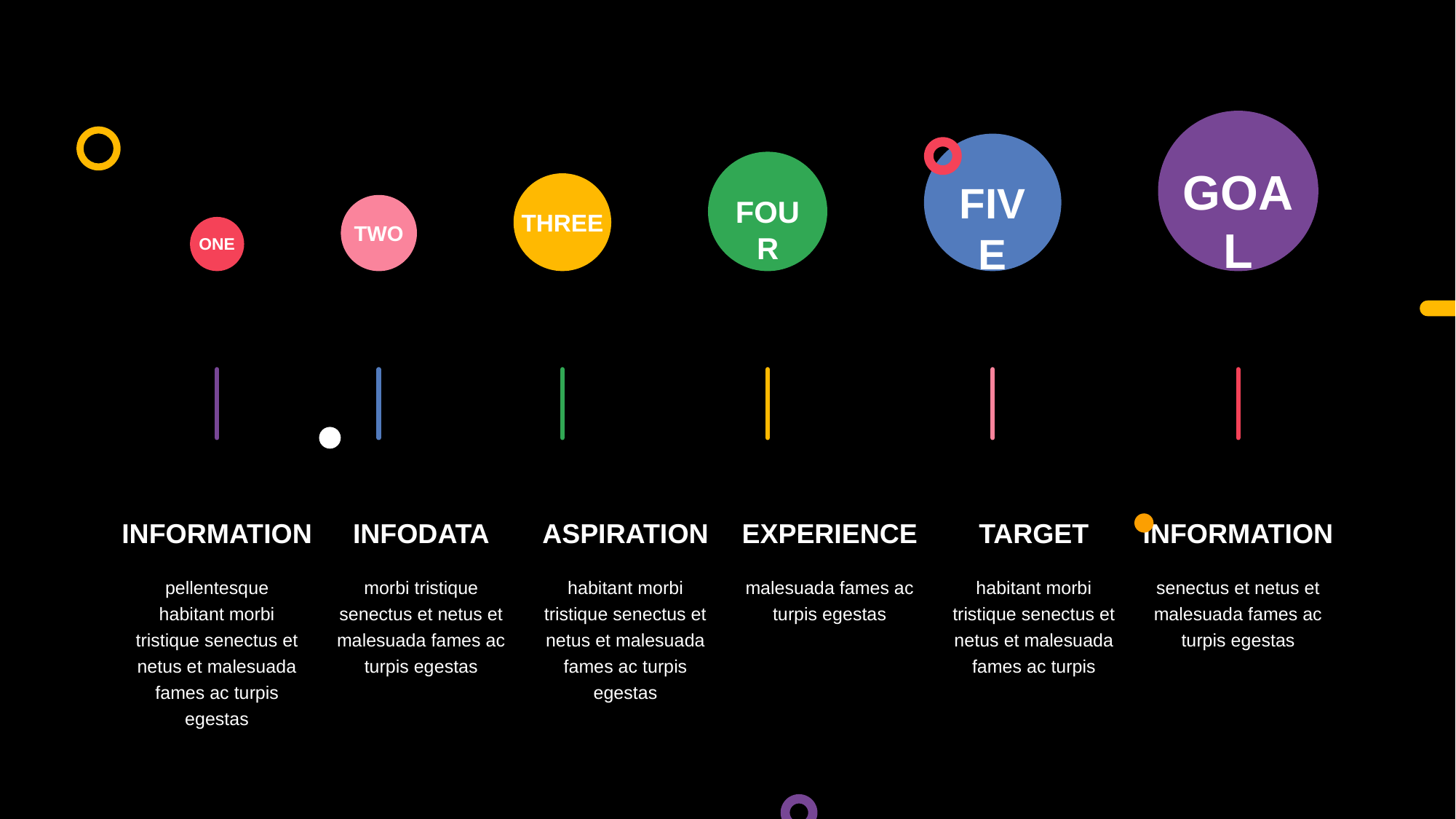

GOAL
FIVE

FOUR

THREE
TWO

ONE

INFORMATION
INFODATA
ASPIRATION
EXPERIENCE
TARGET
INFORMATION

pellentesque habitant morbi tristique senectus et netus et malesuada fames ac turpis egestas
morbi tristique senectus et netus et malesuada fames ac turpis egestas
habitant morbi tristique senectus et netus et malesuada fames ac turpis egestas
malesuada fames ac turpis egestas
habitant morbi tristique senectus et netus et malesuada fames ac turpis
senectus et netus et malesuada fames ac turpis egestas